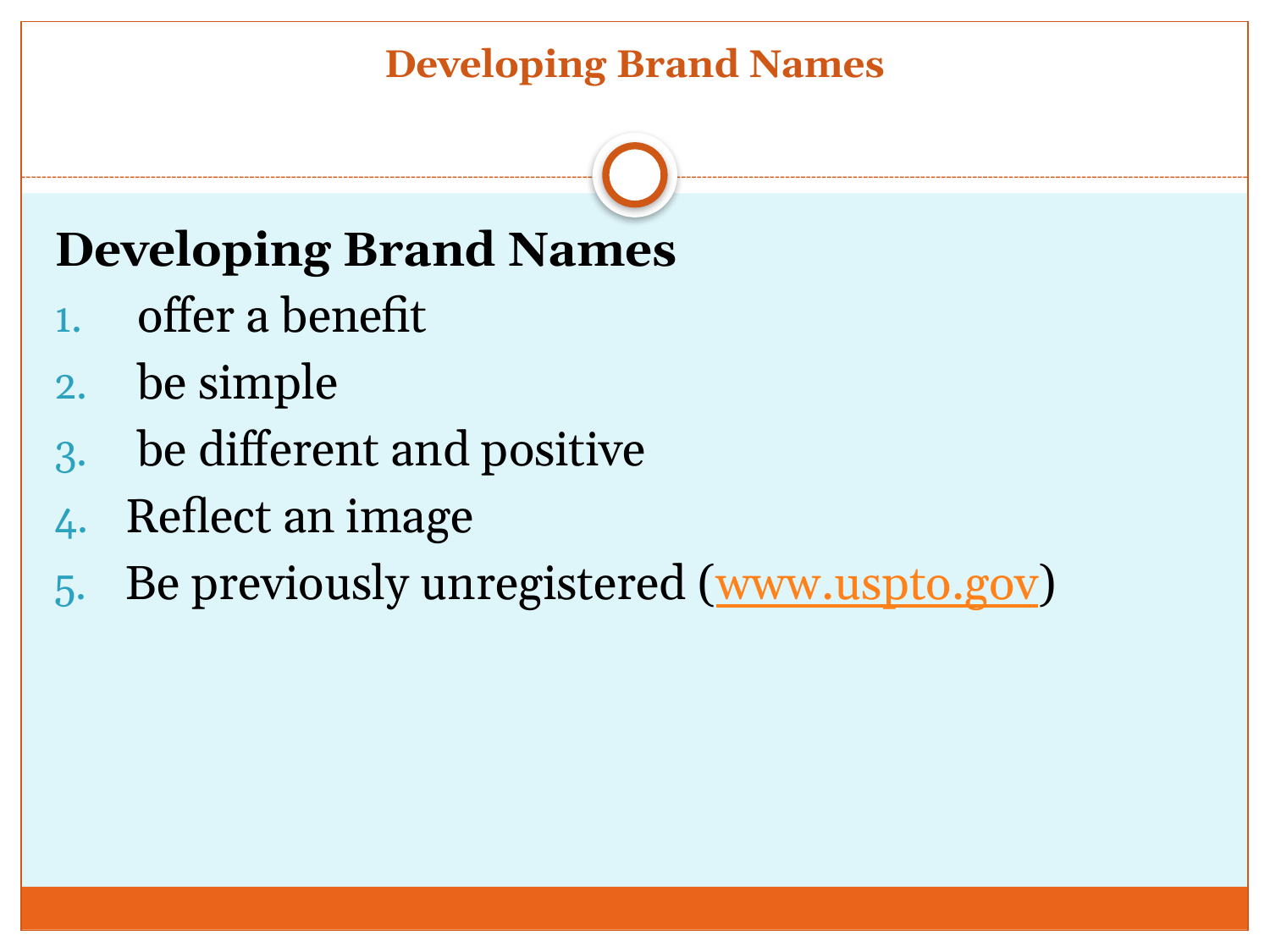

# Developing Brand Names
Developing Brand Names
 offer a benefit
 be simple
 be different and positive
Reflect an image
Be previously unregistered (www.uspto.gov)